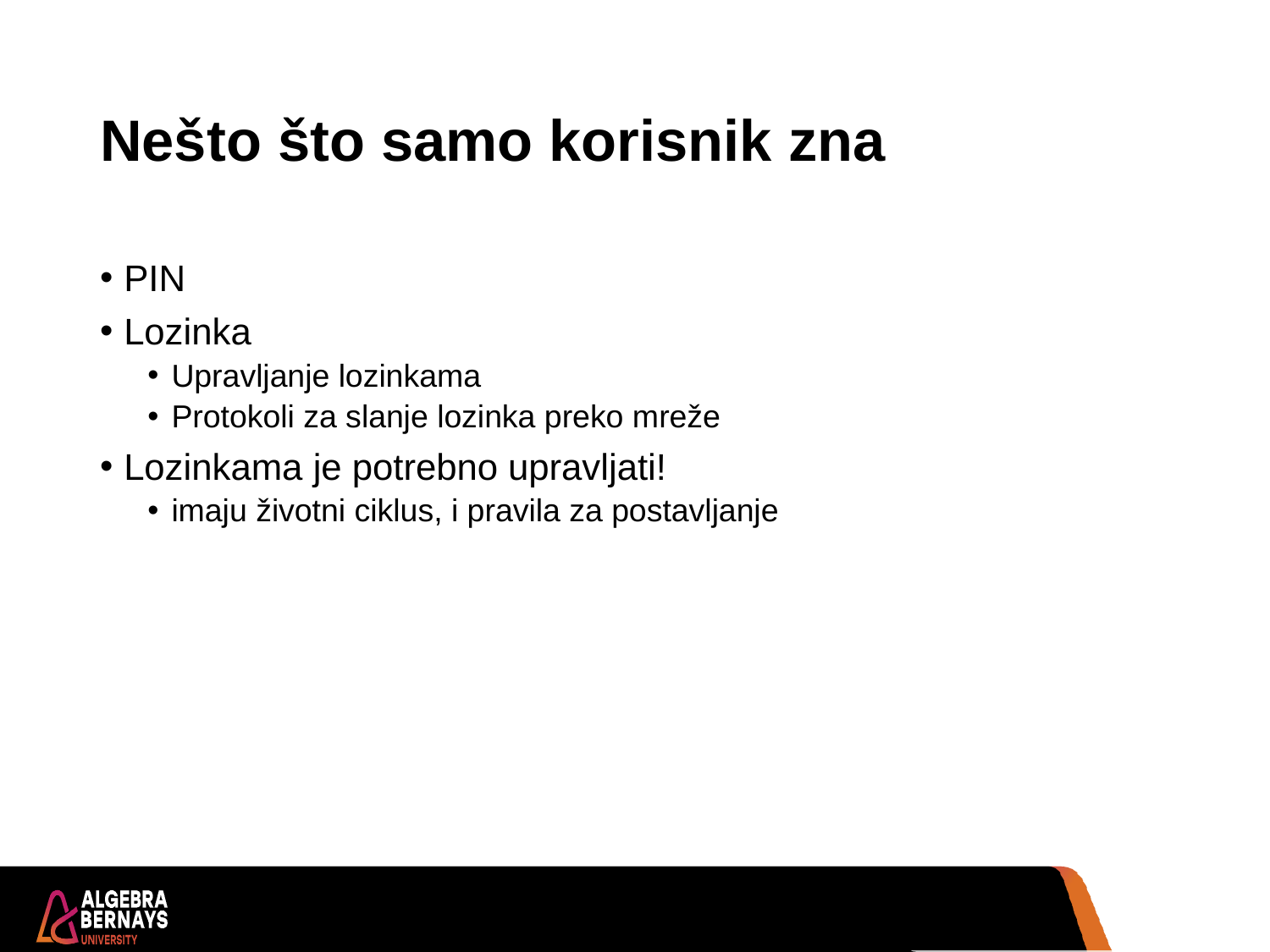

# Nešto što samo korisnik zna
PIN
Lozinka
Upravljanje lozinkama
Protokoli za slanje lozinka preko mreže
Lozinkama je potrebno upravljati!
imaju životni ciklus, i pravila za postavljanje